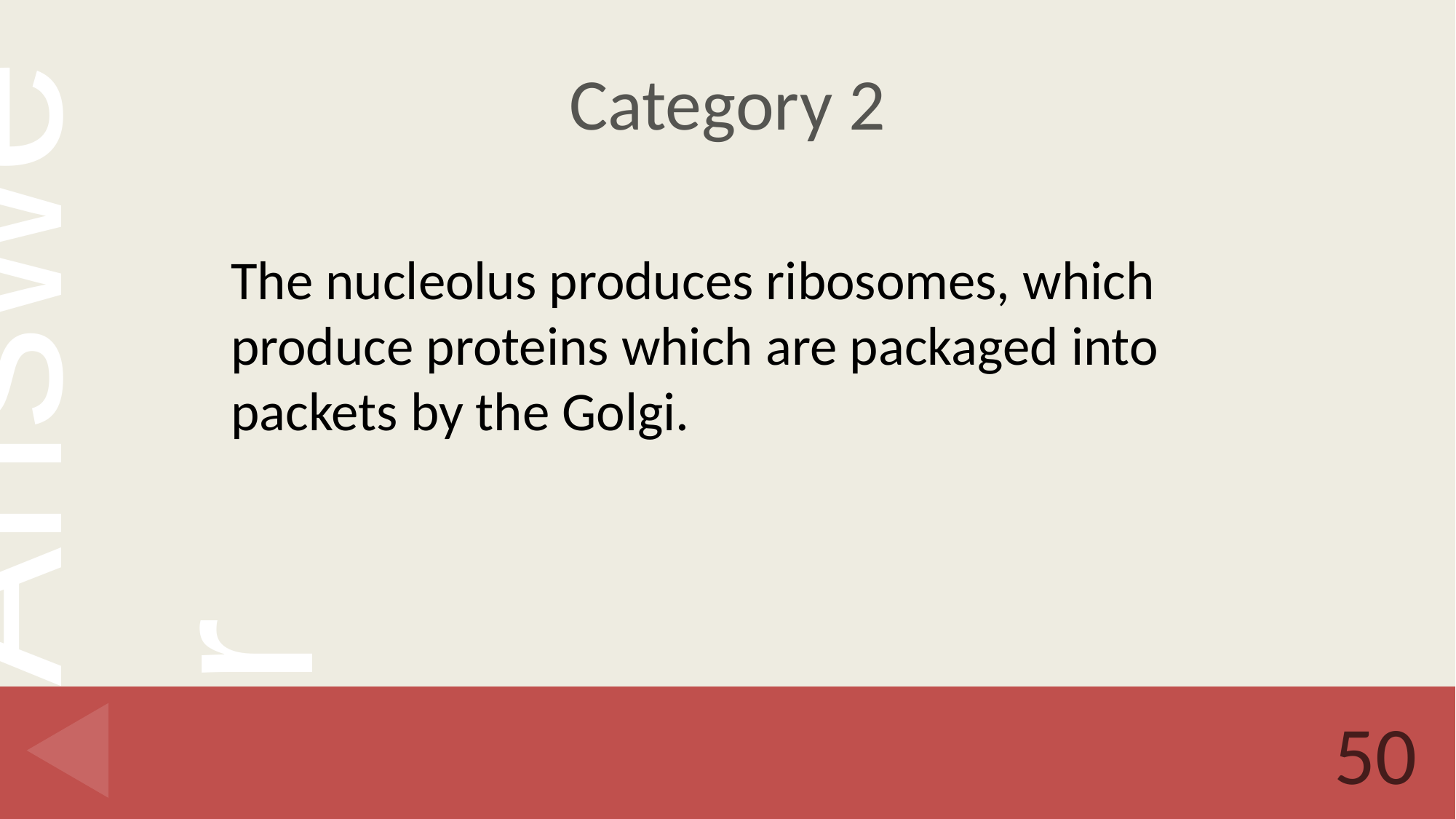

# Category 2
The nucleolus produces ribosomes, which produce proteins which are packaged into packets by the Golgi.
50